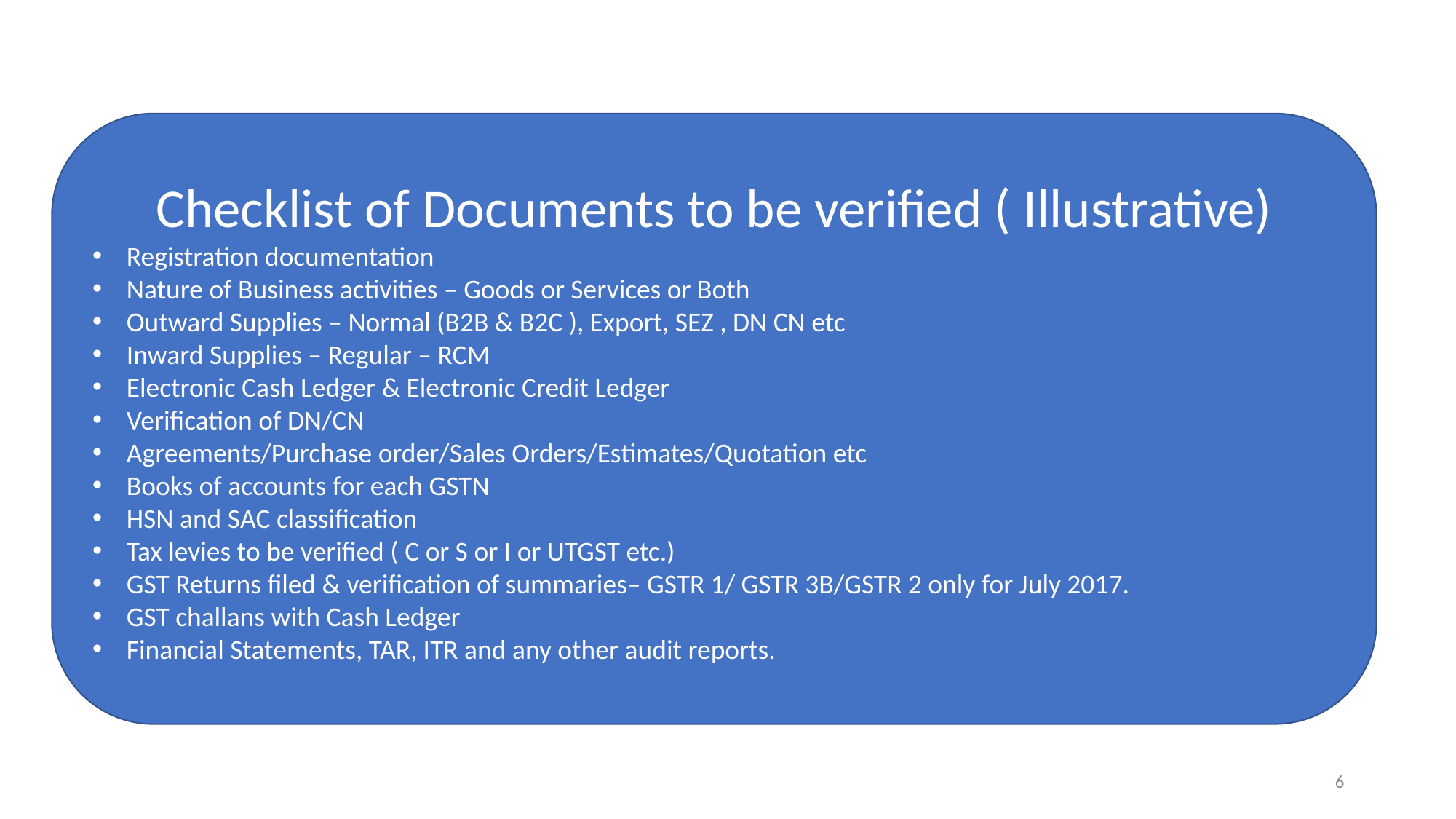

Checklist of Documents to be verified ( Illustrative)
Registration documentation
Nature of Business activities – Goods or Services or Both
Outward Supplies – Normal (B2B & B2C ), Export, SEZ , DN CN etc
Inward Supplies – Regular – RCM
Electronic Cash Ledger & Electronic Credit Ledger
Verification of DN/CN
Agreements/Purchase order/Sales Orders/Estimates/Quotation etc
Books of accounts for each GSTN
HSN and SAC classification
Tax levies to be verified ( C or S or I or UTGST etc.)
GST Returns filed & verification of summaries– GSTR 1/ GSTR 3B/GSTR 2 only for July 2017.
GST challans with Cash Ledger
Financial Statements, TAR, ITR and any other audit reports.
6